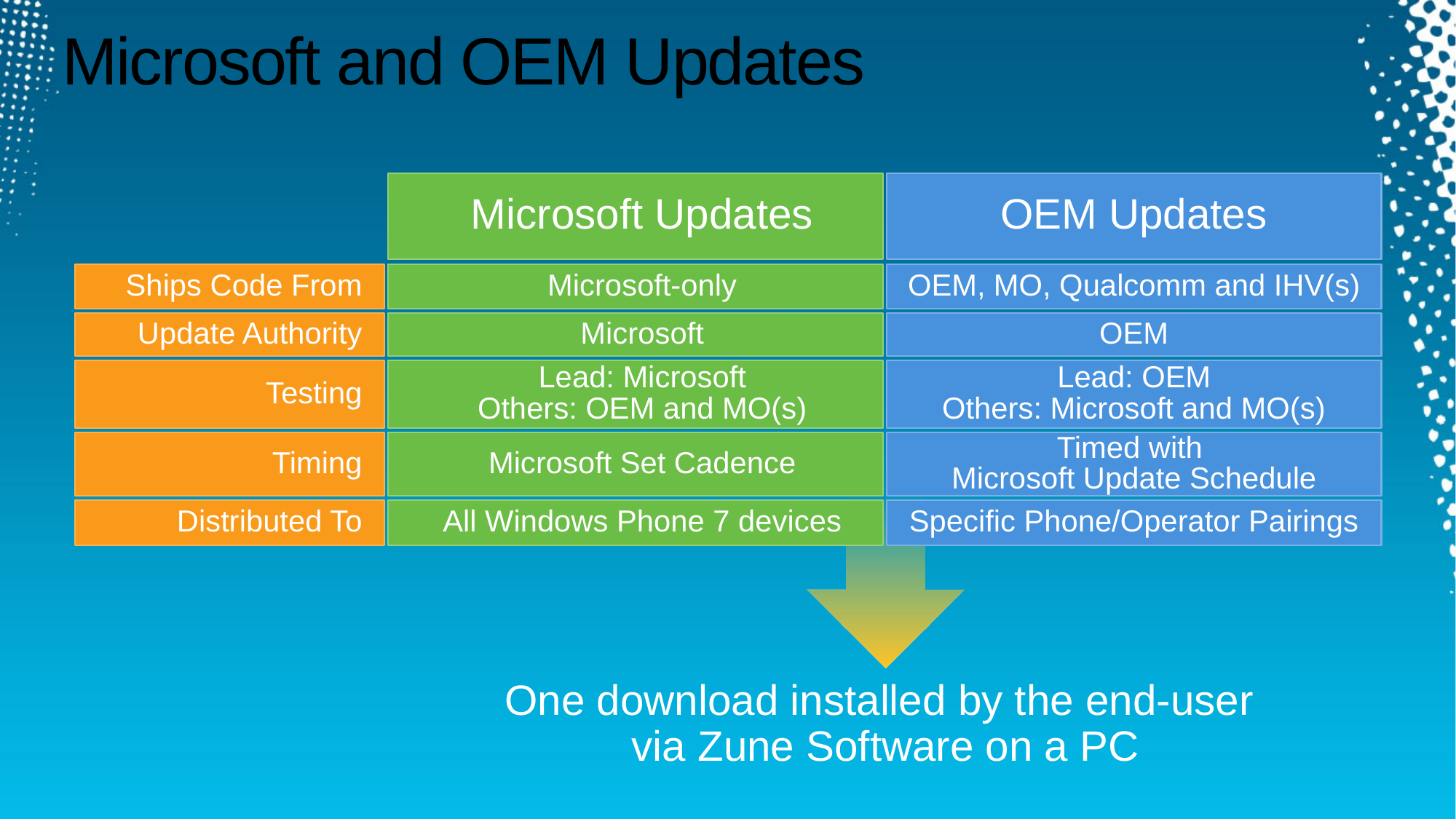

# Microsoft and OEM Updates
OEM Updates
Microsoft Updates
Ships Code From
Update Authority
Testing
Timing
Distributed To
Microsoft-only
Microsoft
Lead: Microsoft
Others: OEM and MO(s)
Microsoft Set Cadence
All Windows Phone 7 devices
OEM, MO, Qualcomm and IHV(s)
OEM
Lead: OEM
Others: Microsoft and MO(s)
Timed with
Microsoft Update Schedule
Specific Phone/Operator Pairings

One download installed by the end-user
via Zune Software on a PC